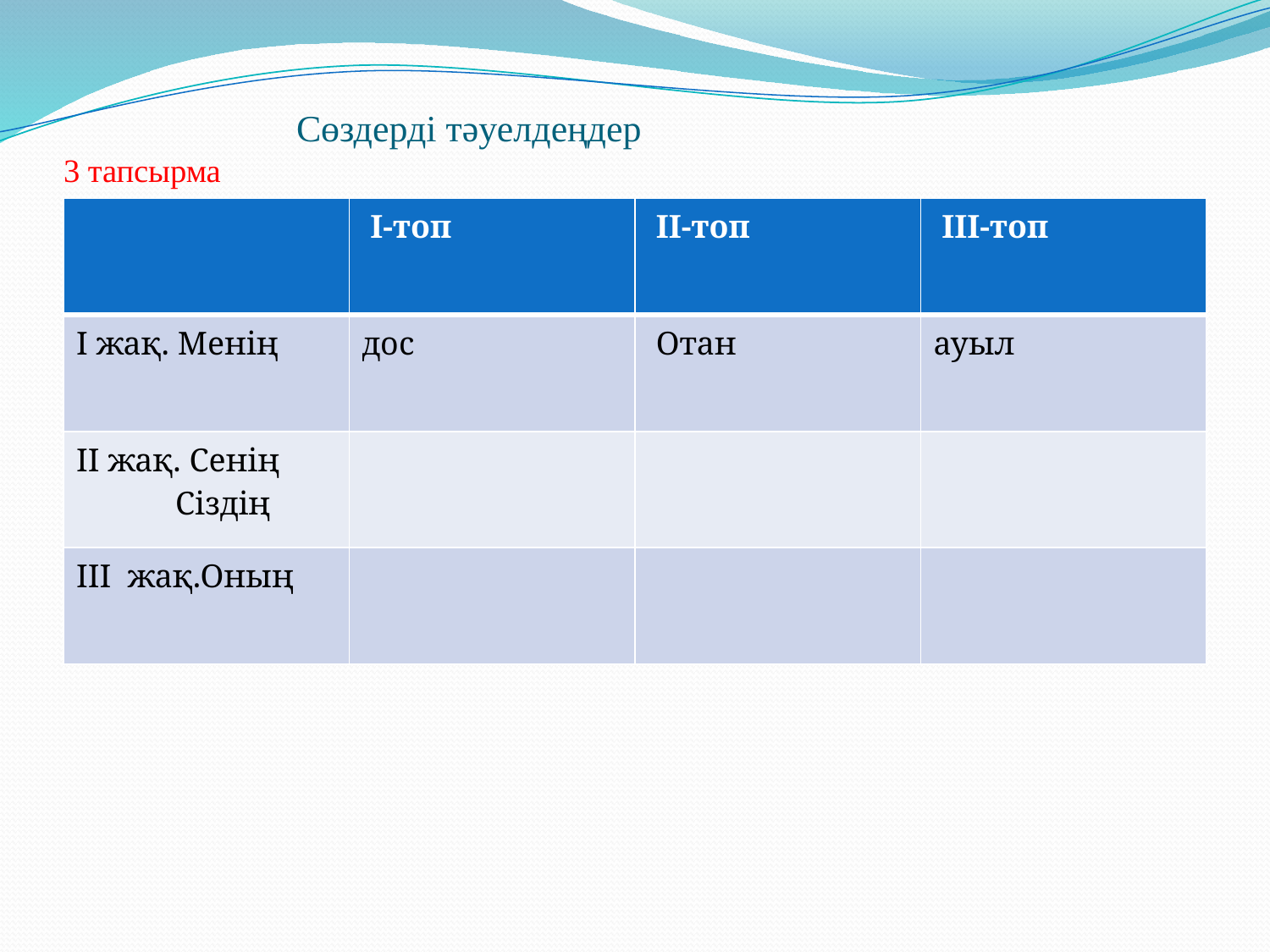

# Сөздерді тәуелдеңдер 3 тапсырма
|  | І-топ | ІІ-топ | ІІІ-топ |
| --- | --- | --- | --- |
| І жақ. Менің | дос | Отан | ауыл |
| ІІ жақ. Сенің Сіздің |  |  |  |
| ІІІ жақ.Оның |  |  |  |